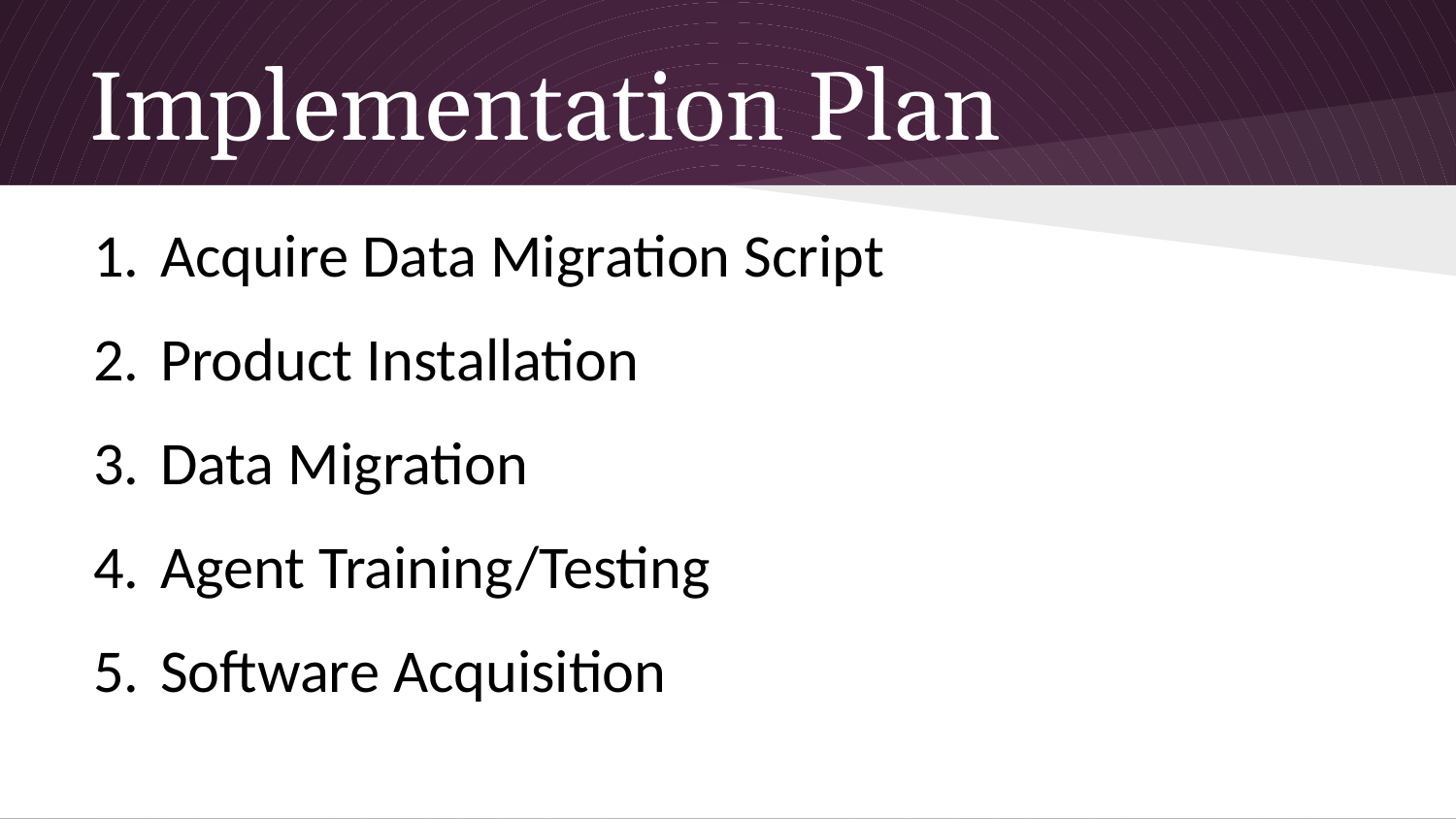

# Implementation Plan
Acquire Data Migration Script
Product Installation
Data Migration
Agent Training/Testing
Software Acquisition